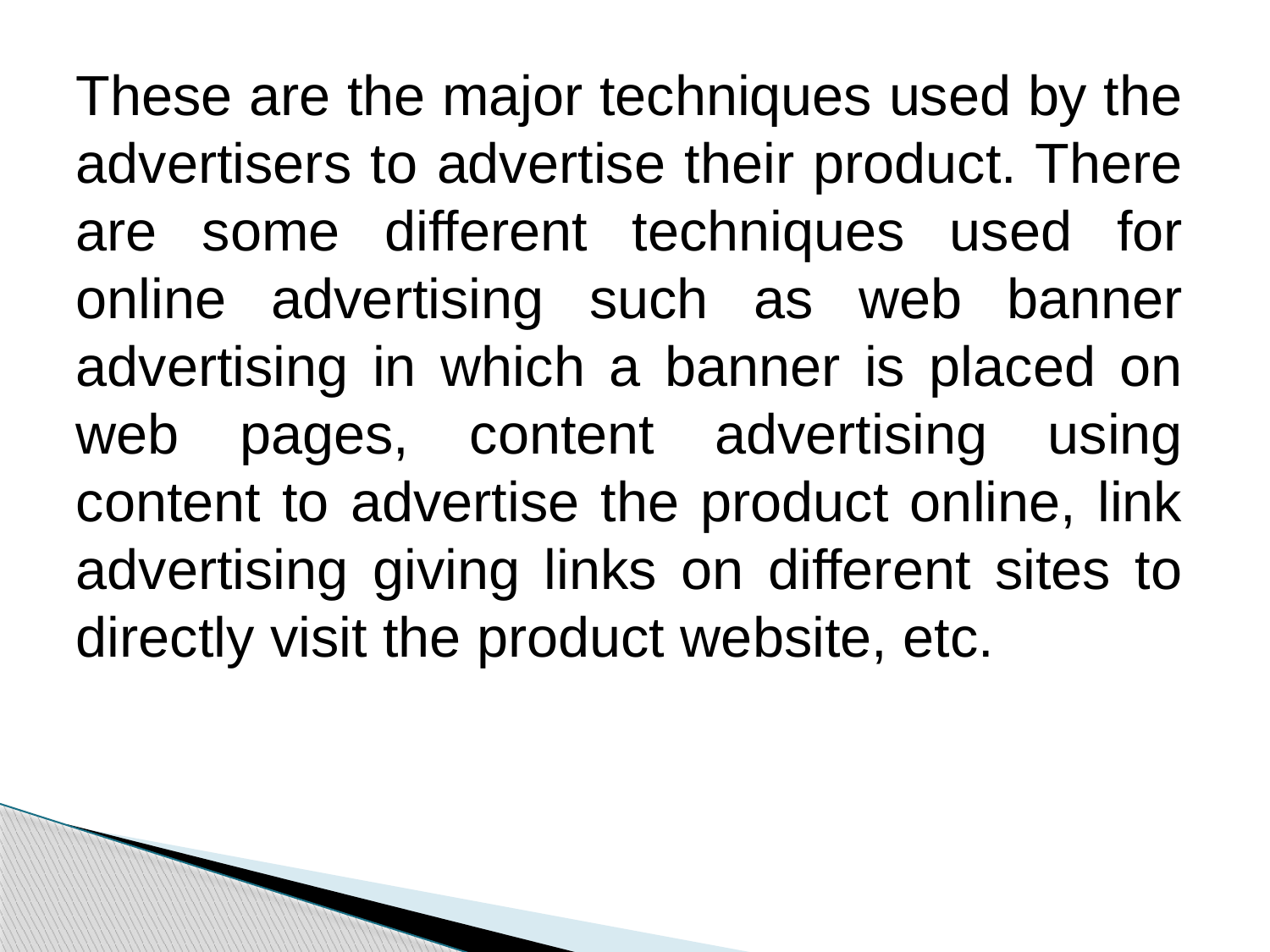

These are the major techniques used by the advertisers to advertise their product. There are some different techniques used for online advertising such as web banner advertising in which a banner is placed on web pages, content advertising using content to advertise the product online, link advertising giving links on different sites to directly visit the product website, etc.